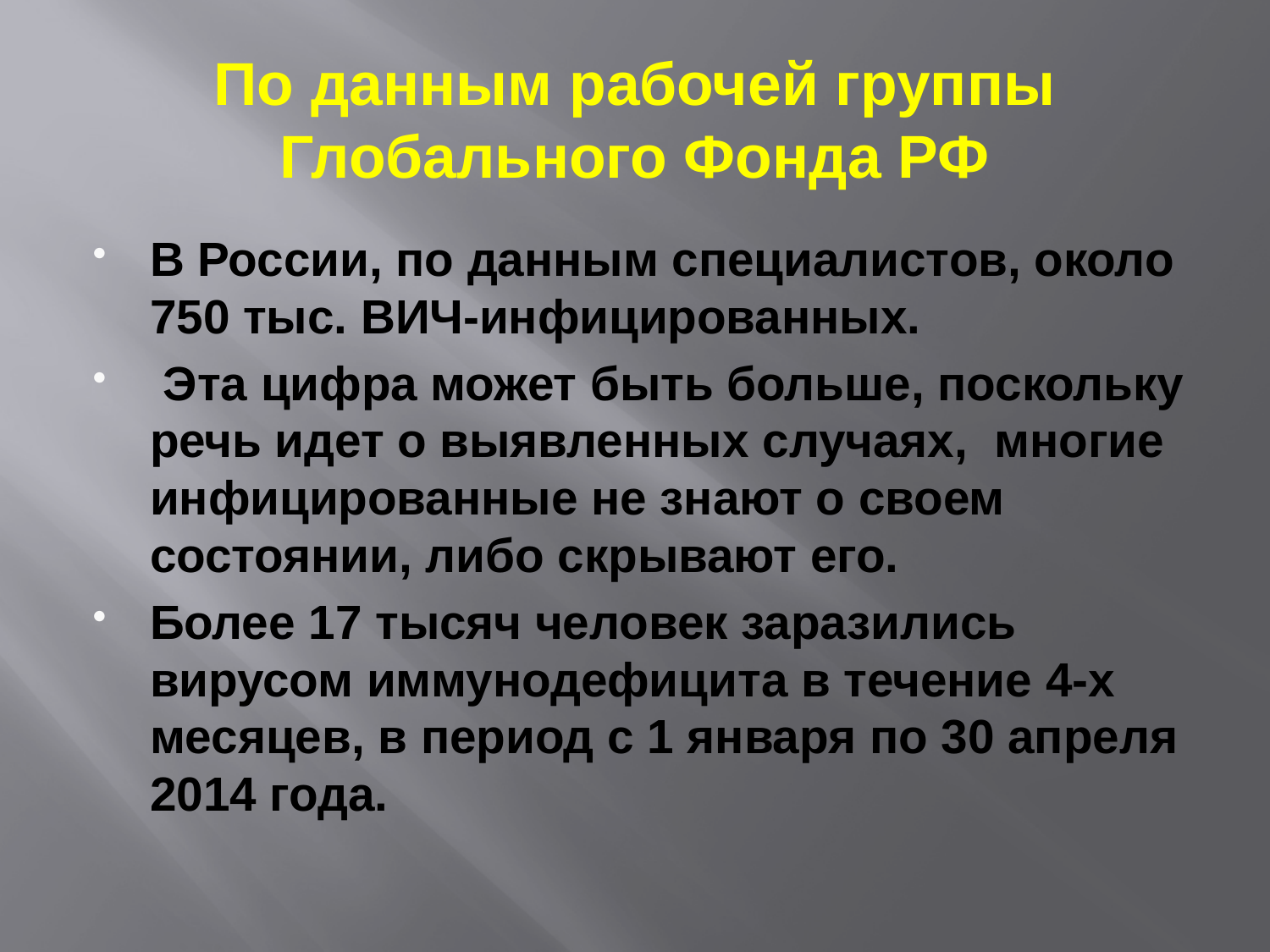

# По данным рабочей группы Глобального Фонда РФ
В России, по данным специалистов, около 750 тыс. ВИЧ-инфицированных.
 Эта цифра может быть больше, поскольку речь идет о выявленных случаях,  многие инфицированные не знают о своем состоянии, либо скрывают его.
Более 17 тысяч человек заразились вирусом иммунодефицита в течение 4-х месяцев, в период с 1 января по 30 апреля 2014 года.